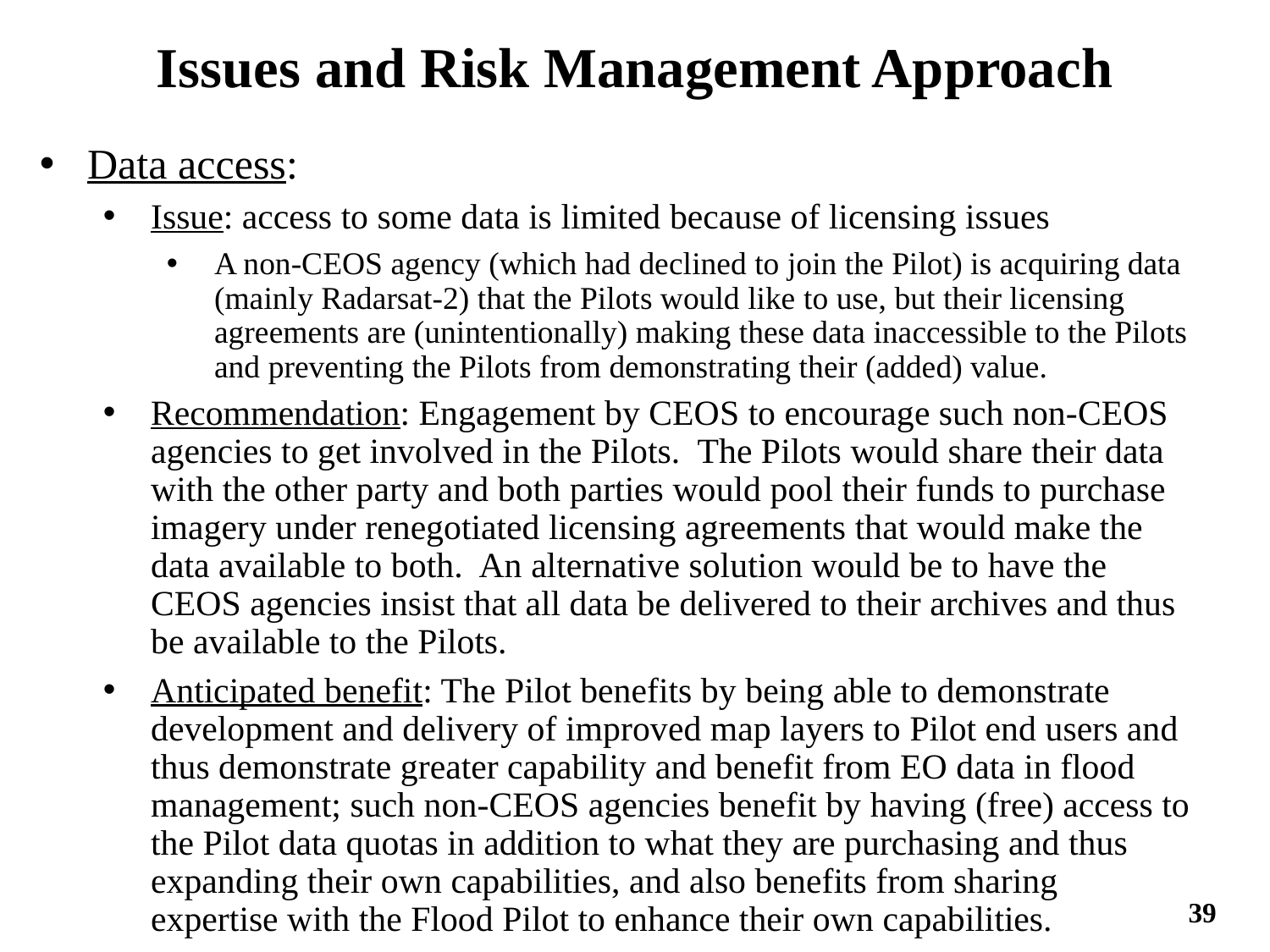

Issues and Risk Management Approach
Data access:
Issue: access to some data is limited because of licensing issues
A non-CEOS agency (which had declined to join the Pilot) is acquiring data (mainly Radarsat-2) that the Pilots would like to use, but their licensing agreements are (unintentionally) making these data inaccessible to the Pilots and preventing the Pilots from demonstrating their (added) value.
Recommendation: Engagement by CEOS to encourage such non-CEOS agencies to get involved in the Pilots.  The Pilots would share their data with the other party and both parties would pool their funds to purchase imagery under renegotiated licensing agreements that would make the data available to both.  An alternative solution would be to have the CEOS agencies insist that all data be delivered to their archives and thus be available to the Pilots.
Anticipated benefit: The Pilot benefits by being able to demonstrate development and delivery of improved map layers to Pilot end users and thus demonstrate greater capability and benefit from EO data in flood management; such non-CEOS agencies benefit by having (free) access to the Pilot data quotas in addition to what they are purchasing and thus expanding their own capabilities, and also benefits from sharing expertise with the Flood Pilot to enhance their own capabilities.
39